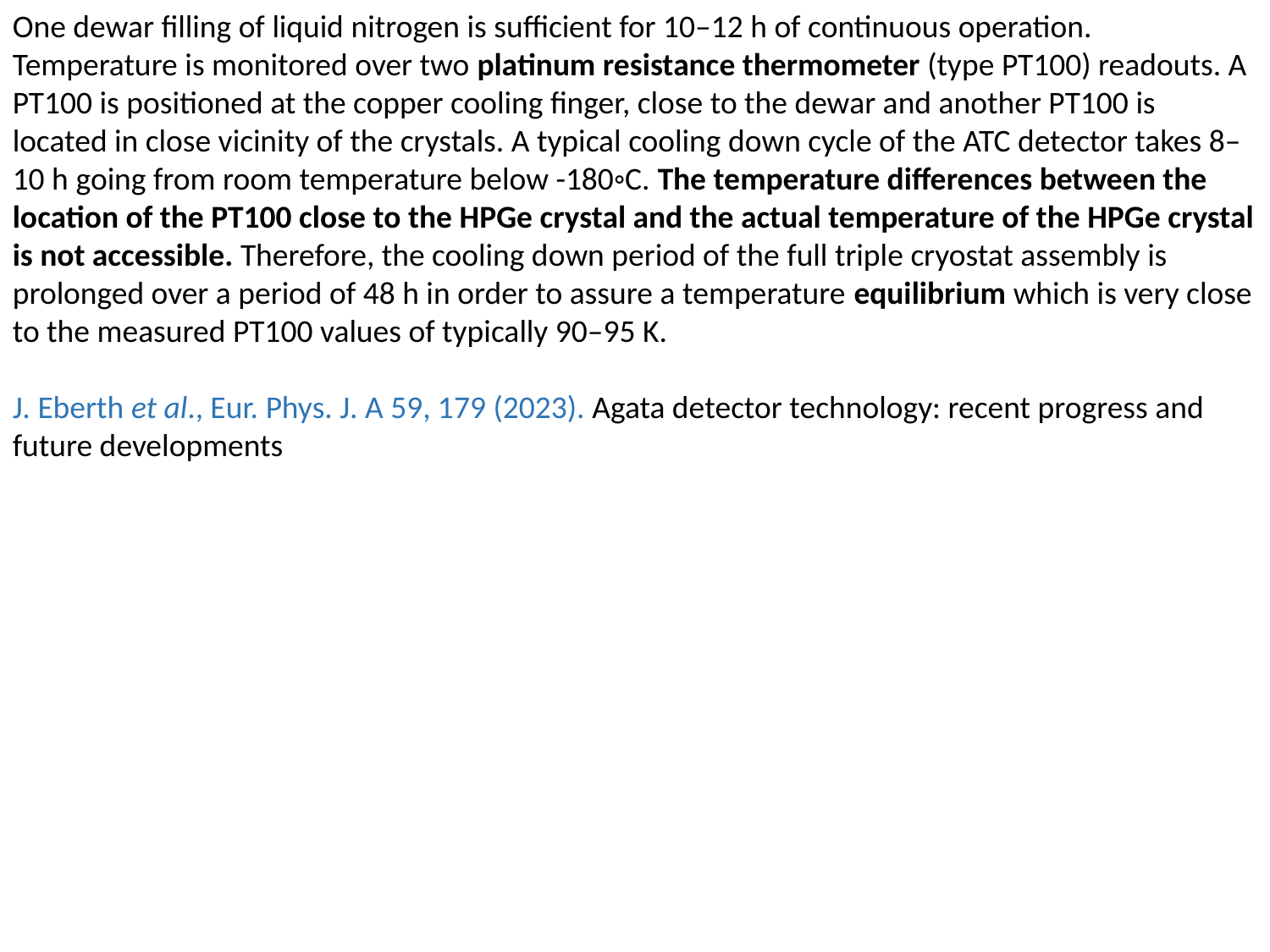

One dewar filling of liquid nitrogen is sufficient for 10–12 h of continuous operation. Temperature is monitored over two platinum resistance thermometer (type PT100) readouts. A PT100 is positioned at the copper cooling finger, close to the dewar and another PT100 is located in close vicinity of the crystals. A typical cooling down cycle of the ATC detector takes 8–10 h going from room temperature below -180◦C. The temperature differences between the location of the PT100 close to the HPGe crystal and the actual temperature of the HPGe crystal is not accessible. Therefore, the cooling down period of the full triple cryostat assembly is prolonged over a period of 48 h in order to assure a temperature equilibrium which is very close to the measured PT100 values of typically 90–95 K.

J. Eberth et al., Eur. Phys. J. A 59, 179 (2023). Agata detector technology: recent progress and future developments